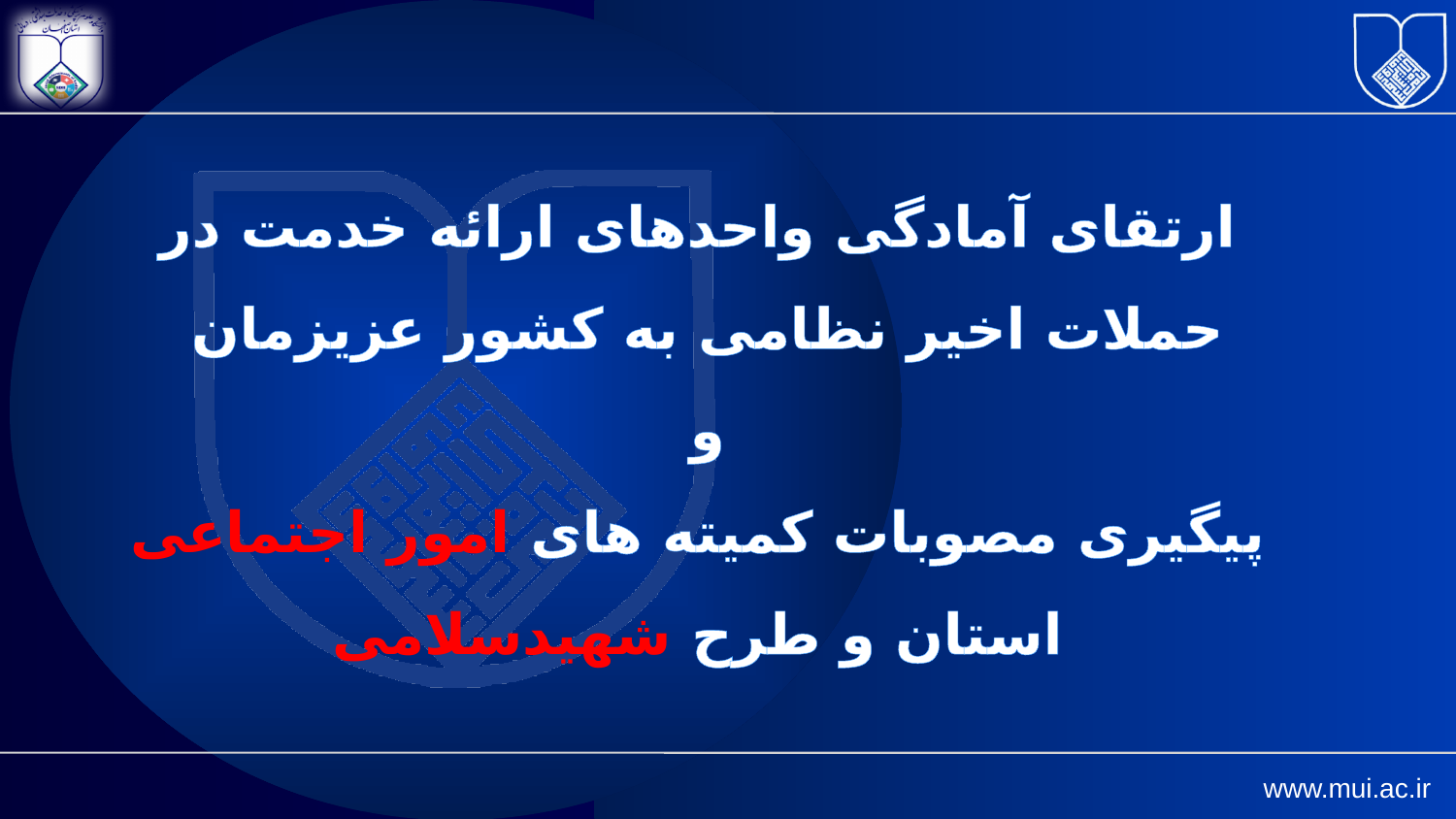

ارتقای آمادگی واحدهای ارائه خدمت در حملات اخیر نظامی به کشور عزیزمان
و
پیگیری مصوبات کمیته های امور اجتماعی استان و طرح شهیدسلامی